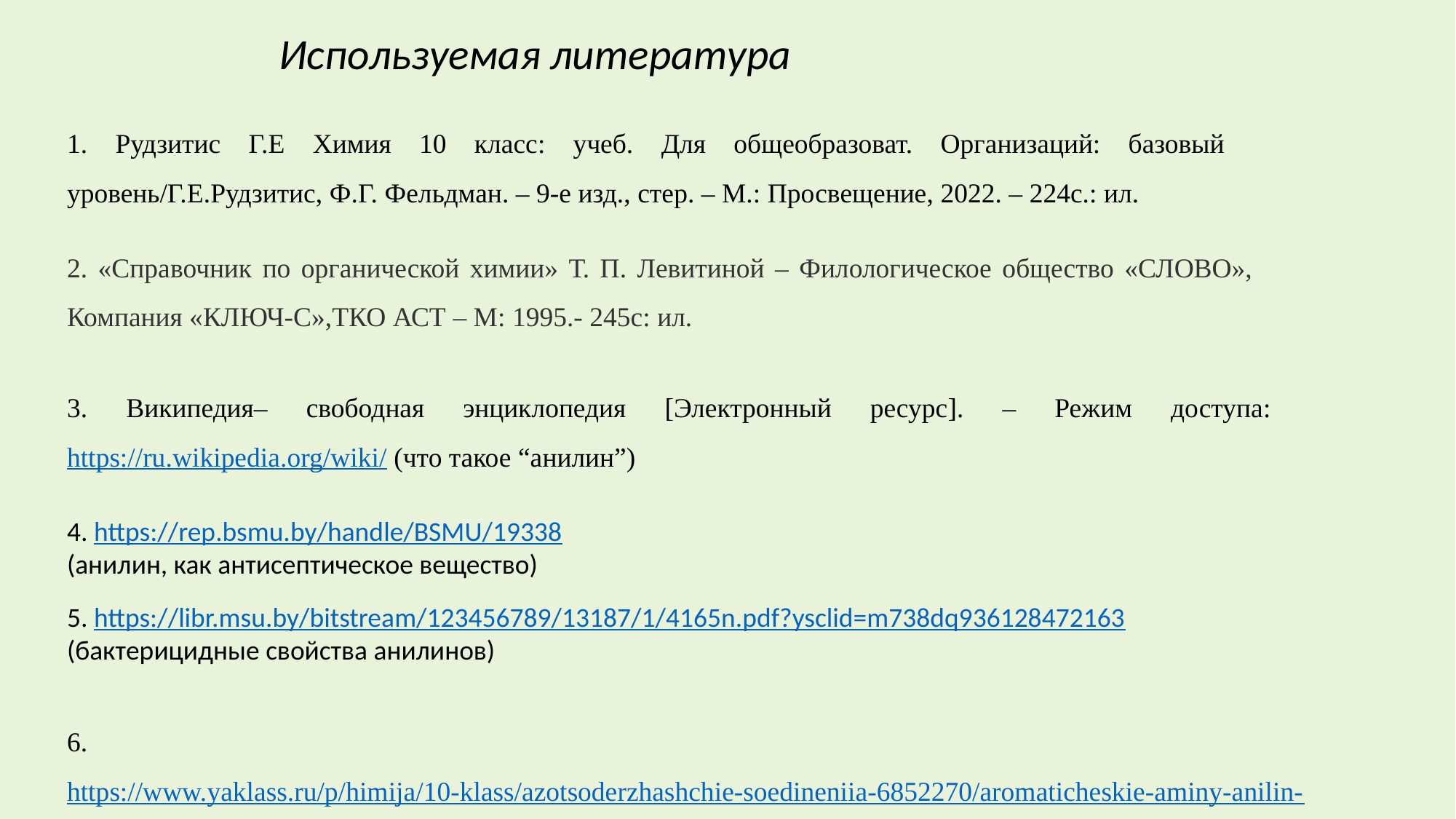

Используемая литература
1. Рудзитис Г.Е Химия 10 класс: учеб. Для общеобразоват. Организаций: базовый уровень/Г.Е.Рудзитис, Ф.Г. Фельдман. – 9-е изд., стер. – М.: Просвещение, 2022. – 224с.: ил.
2. «Справочник по органической химии» Т. П. Левитиной – Филологическое общество «СЛОВО», Компания «КЛЮЧ-С»,ТКО АСТ – М: 1995.- 245с: ил.
3. Википедия– свободная энциклопедия [Электронный ресурс]. – Режим доступа: https://ru.wikipedia.org/wiki/ (что такое “анилин”)
4. https://rep.bsmu.by/handle/BSMU/19338 (анилин, как антисептическое вещество)
5. https://libr.msu.by/bitstream/123456789/13187/1/4165n.pdf?ysclid=m738dq936128472163 (бактерицидные свойства анилинов)
6.https://www.yaklass.ru/p/himija/10-klass/azotsoderzhashchie-soedineniia-6852270/aromaticheskie-aminy-anilin-6851421/re-c0792336-8a9f-402c-9226-05cdb4c0033a (химические свойства анилиновых красителей)